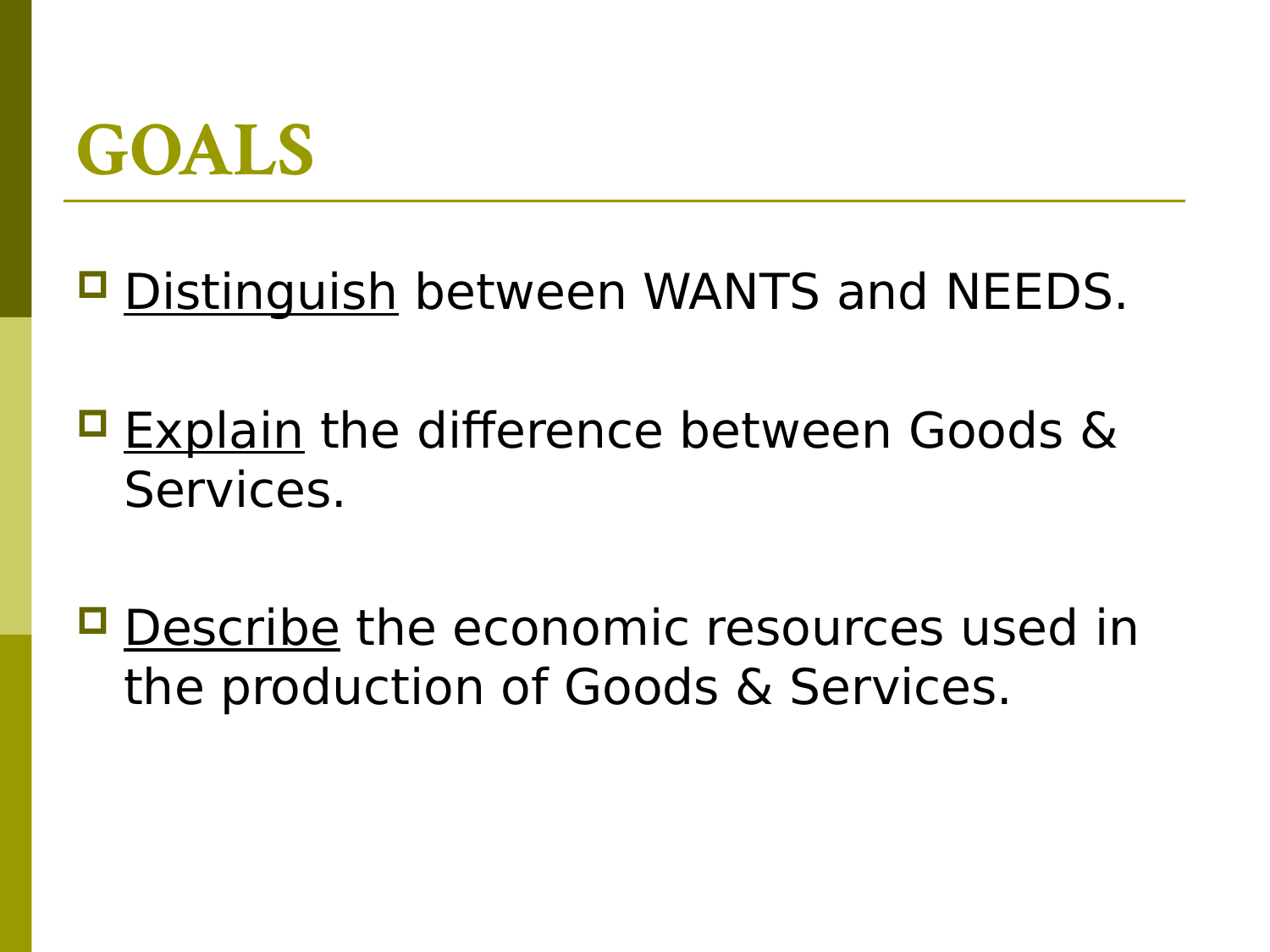

# GOALS
Distinguish between WANTS and NEEDS.

Explain the difference between Goods & Services.

Describe the economic resources used in the production of Goods & Services.